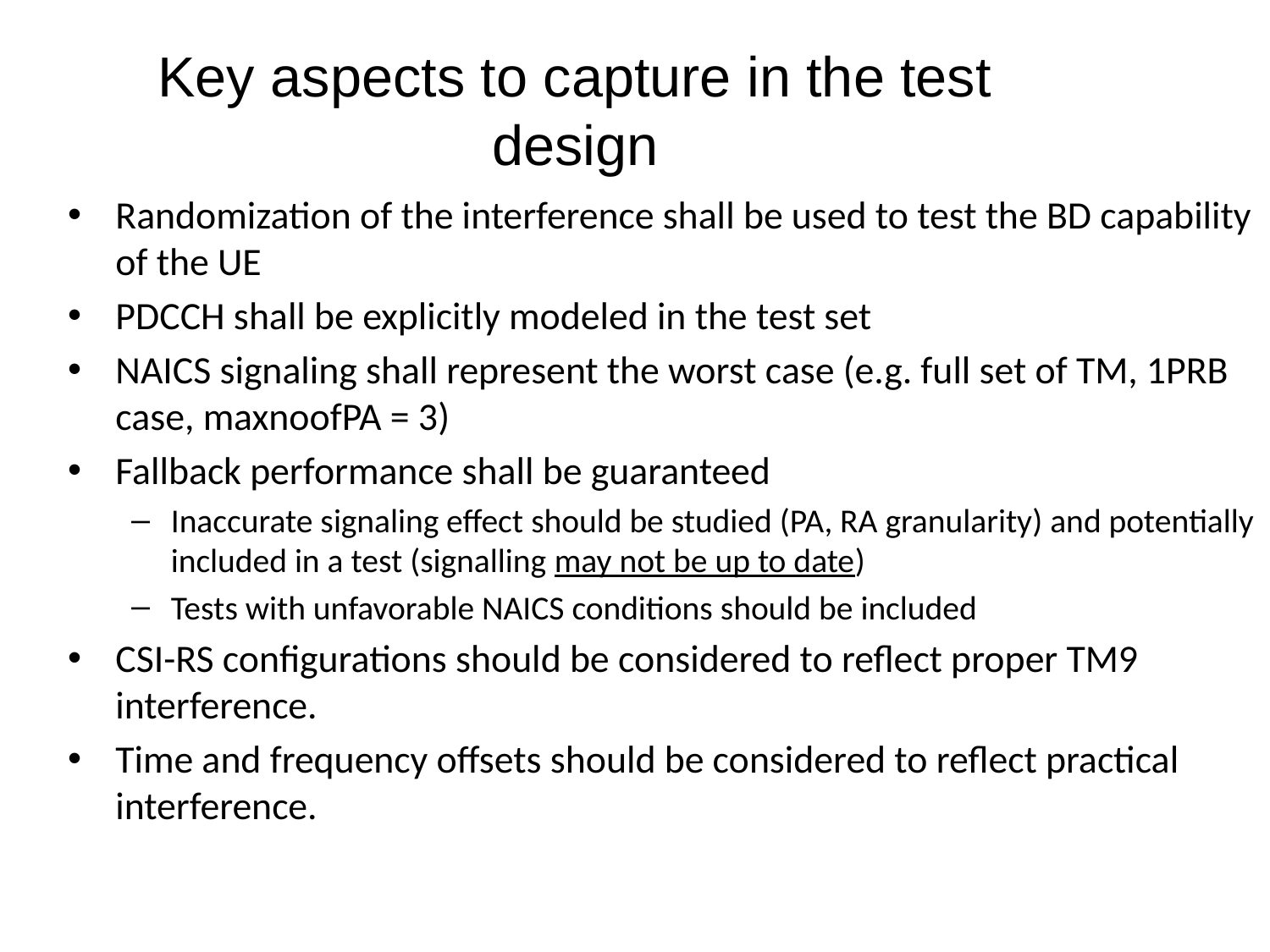

# Key aspects to capture in the test design
Randomization of the interference shall be used to test the BD capability of the UE
PDCCH shall be explicitly modeled in the test set
NAICS signaling shall represent the worst case (e.g. full set of TM, 1PRB case, maxnoofPA = 3)
Fallback performance shall be guaranteed
Inaccurate signaling effect should be studied (PA, RA granularity) and potentially included in a test (signalling may not be up to date)
Tests with unfavorable NAICS conditions should be included
CSI-RS configurations should be considered to reflect proper TM9 interference.
Time and frequency offsets should be considered to reflect practical interference.